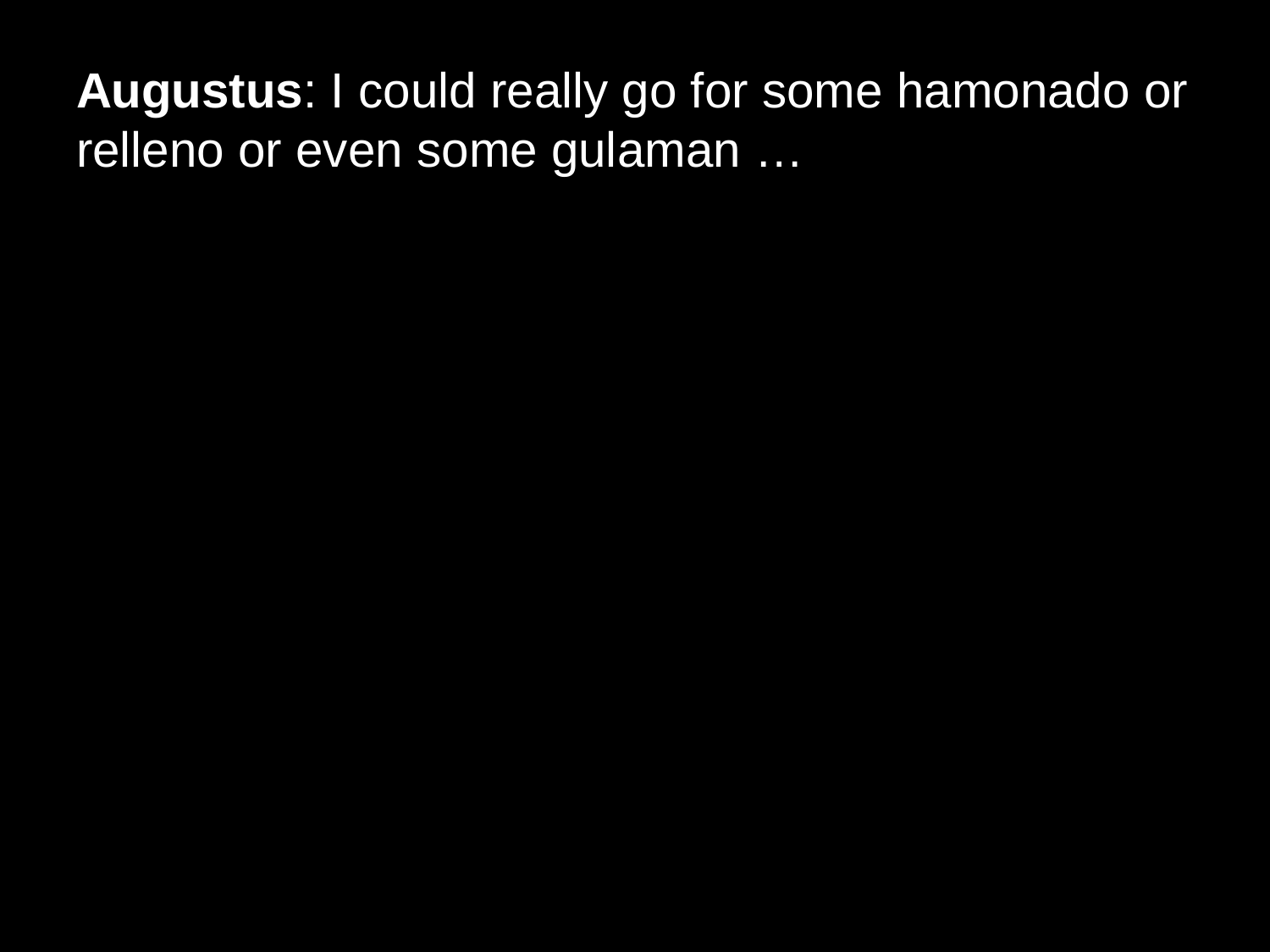

# Augustus: I could really go for some hamonado or relleno or even some gulaman …